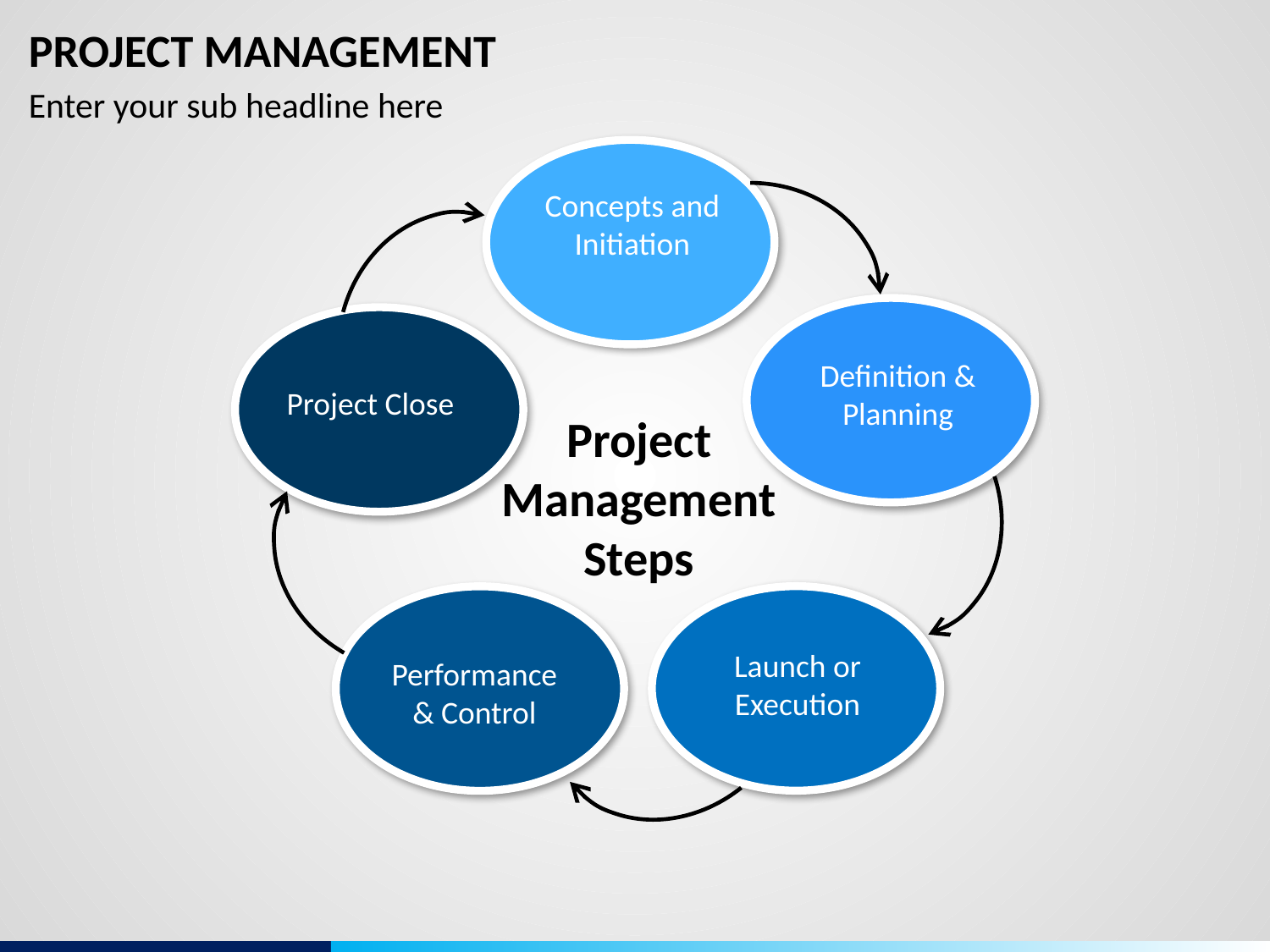

# PROJECT MANAGEMENT
Enter your sub headline here

Concepts and Initiation

Definition & Planning
Project Close

Project Management Steps

Launch or Execution
Performance & Control